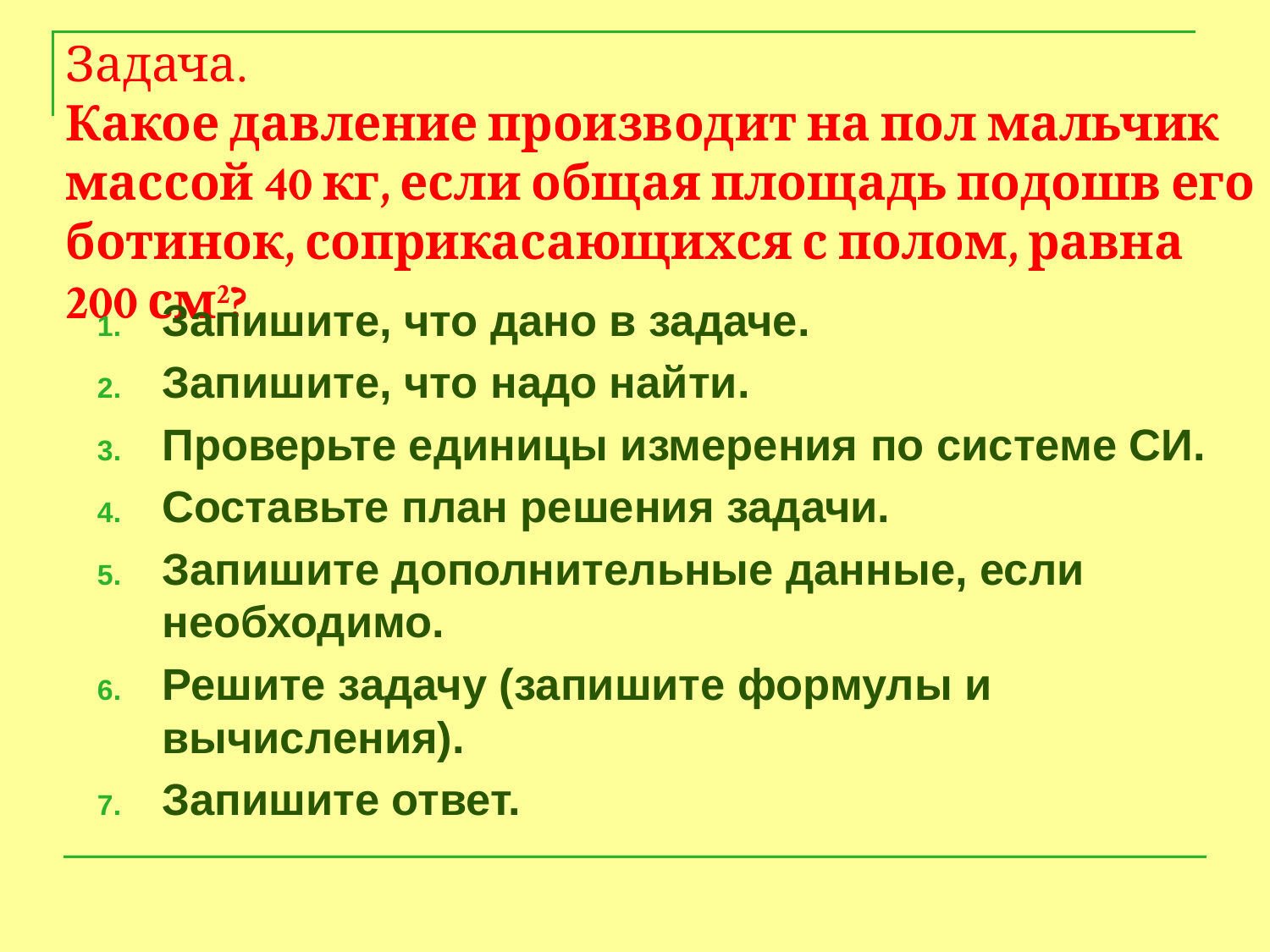

# Задача. Какое давление производит на пол мальчик массой 40 кг, если общая площадь подошв его ботинок, соприкасающихся с полом, равна 200 см2?
Запишите, что дано в задаче.
Запишите, что надо найти.
Проверьте единицы измерения по системе СИ.
Составьте план решения задачи.
Запишите дополнительные данные, если необходимо.
Решите задачу (запишите формулы и  вычисления).
Запишите ответ.